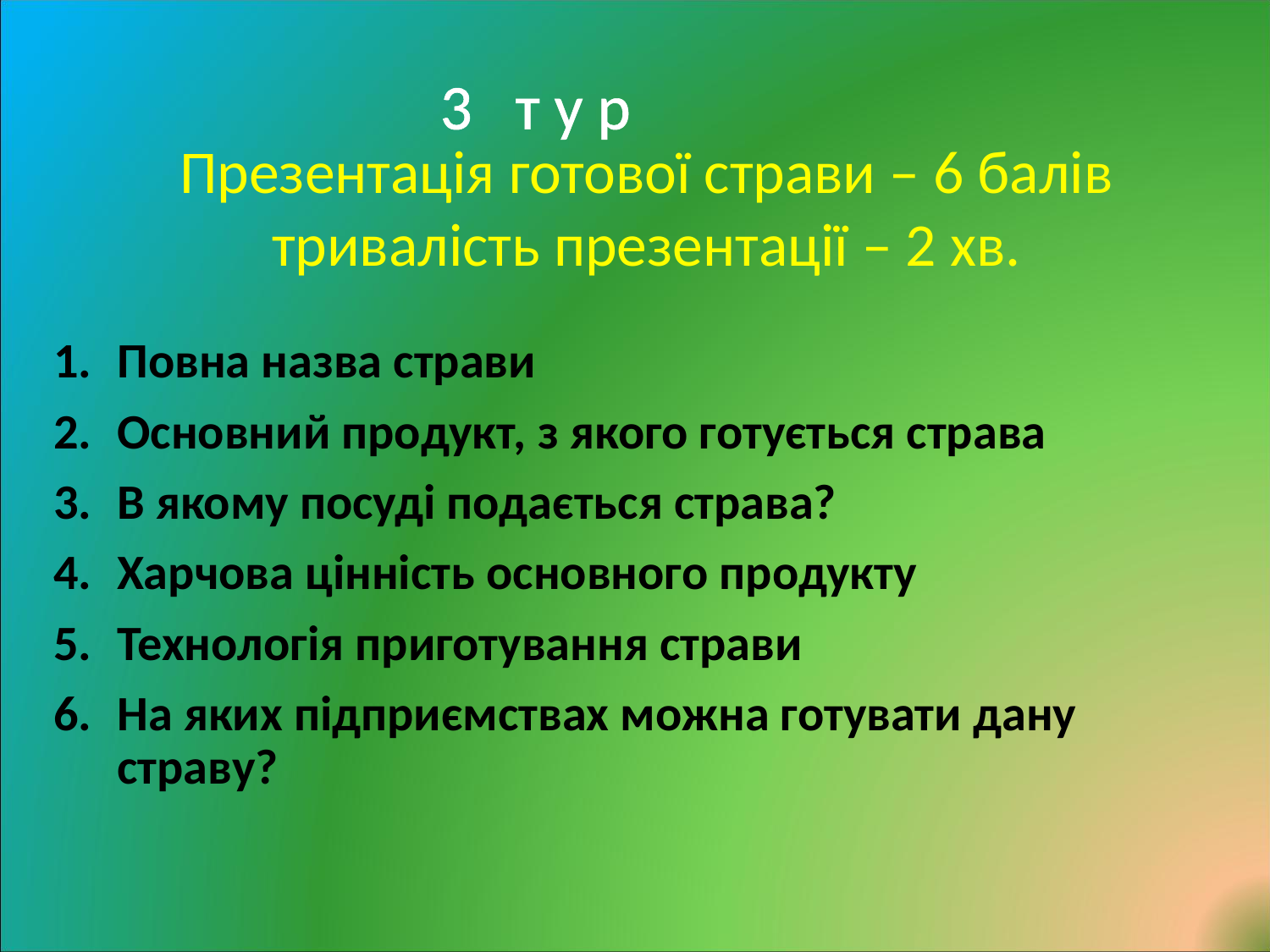

3   т у р
# Презентація готової страви – 6 балів тривалість презентації – 2 хв.

Повна назва страви
Основний продукт, з якого готується страва
В якому посуді подається страва?
Харчова цінність основного продукту
Технологія приготування страви
На яких підприємствах можна готувати дану страву?